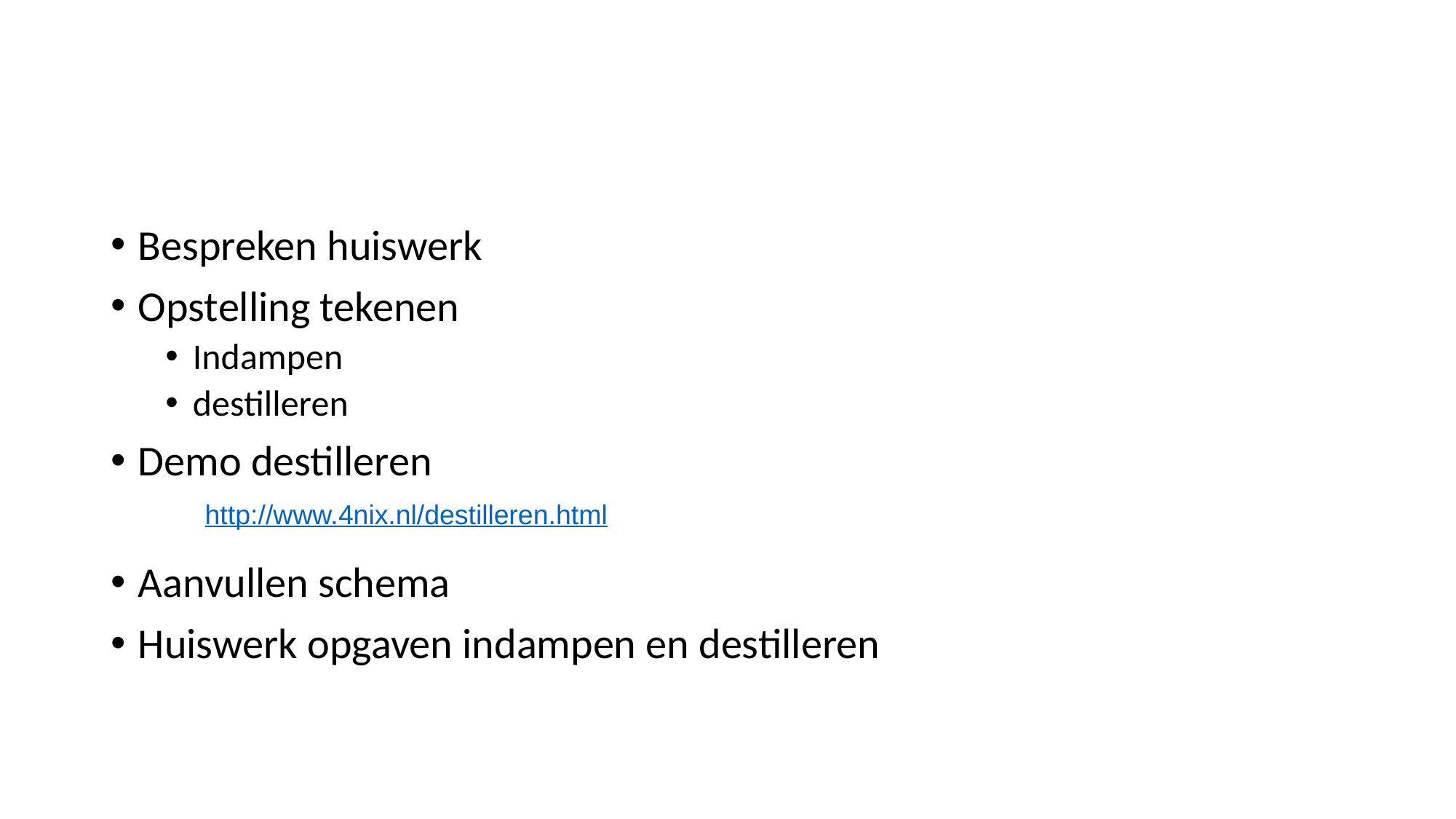

#
Bespreken huiswerk
Opstelling tekenen
Indampen
destilleren
Demo destilleren

Aanvullen schema
Huiswerk opgaven indampen en destilleren

http://www.4nix.nl/destilleren.html